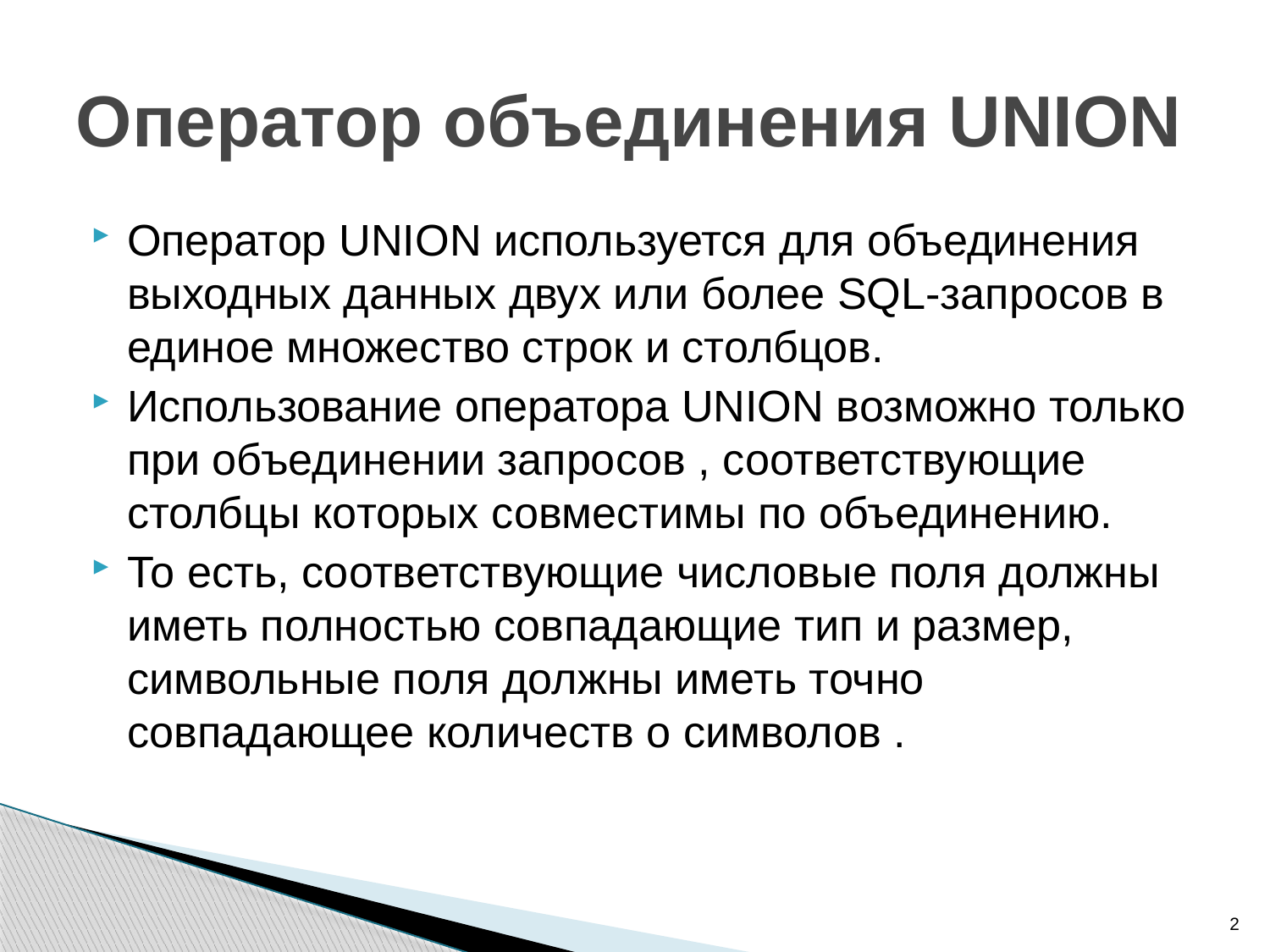

# Оператор объединения UNION
Оператор UNION используется для объединения выходных данных двух или более SQL-запросов в единое множество строк и столбцов.
Использование оператора UNION возможно только при объединении запросов , соответствующие  столбцы которых совместимы по объединению.
То есть, соответствующие числовые поля должны иметь полностью совпадающие тип и размер, символьные поля должны иметь точно совпадающее количеств о символов .
2